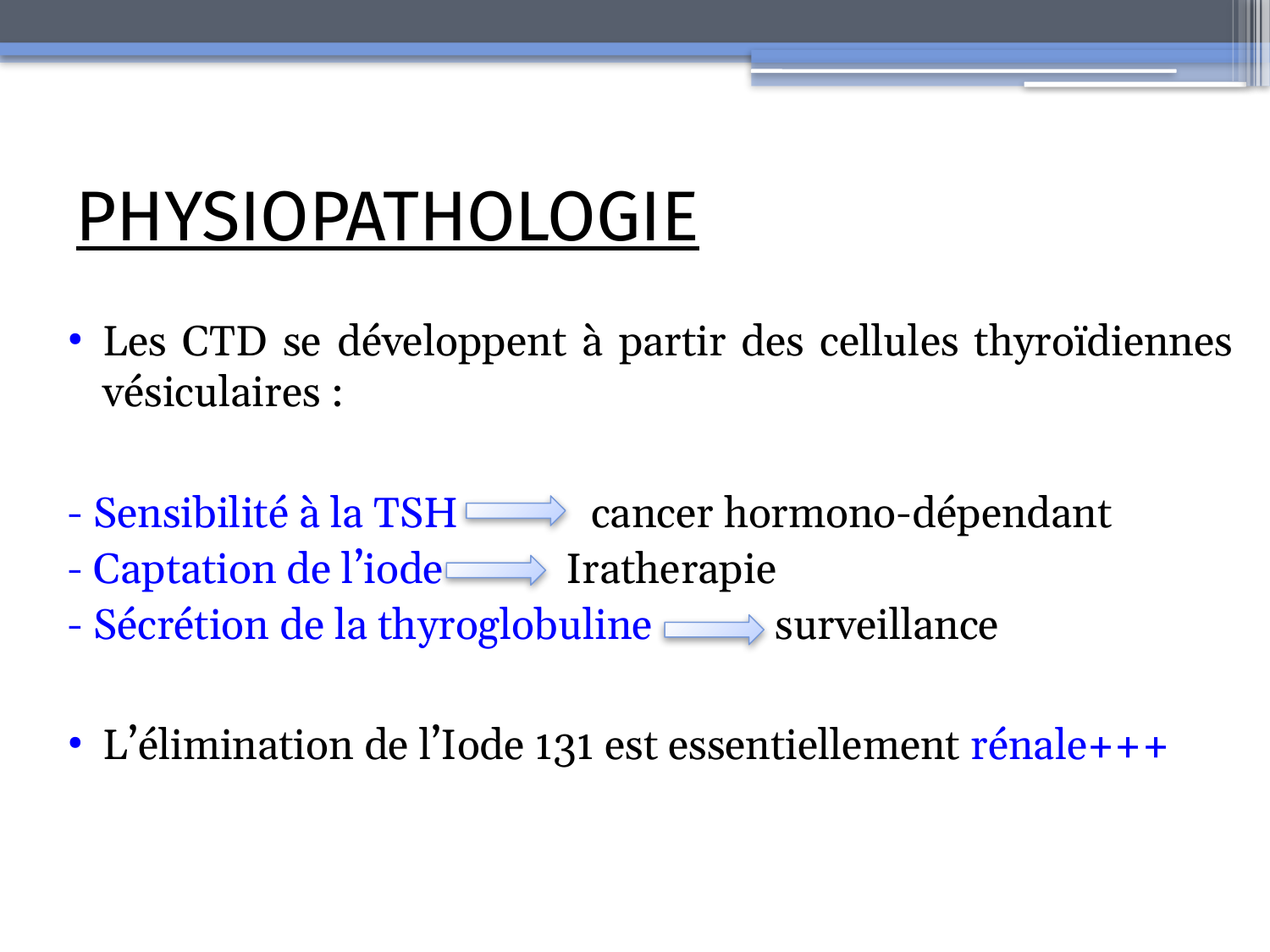

# PHYSIOPATHOLOGIE
Les CTD se développent à partir des cellules thyroïdiennes vésiculaires :

- Sensibilité à la TSH             cancer hormono-dépendant
- Captation de l’iode            Iratherapie
- Sécrétion de la thyroglobuline            surveillance

L’élimination de l’Iode 131 est essentiellement rénale+++